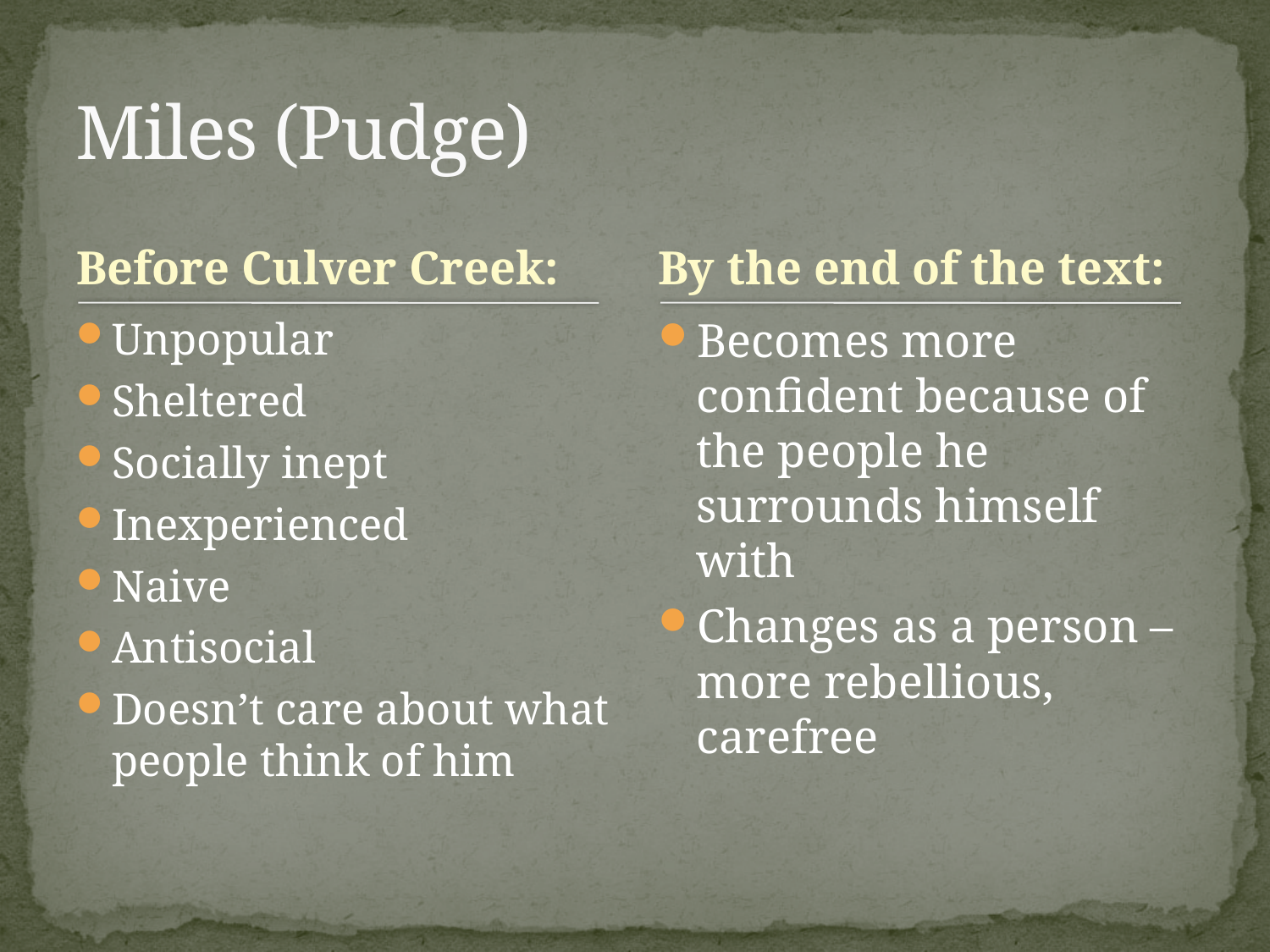

# Miles (Pudge)
Before Culver Creek:
By the end of the text:
Unpopular
Sheltered
Socially inept
Inexperienced
Naive
Antisocial
Doesn’t care about what people think of him
Becomes more confident because of the people he surrounds himself with
Changes as a person – more rebellious, carefree